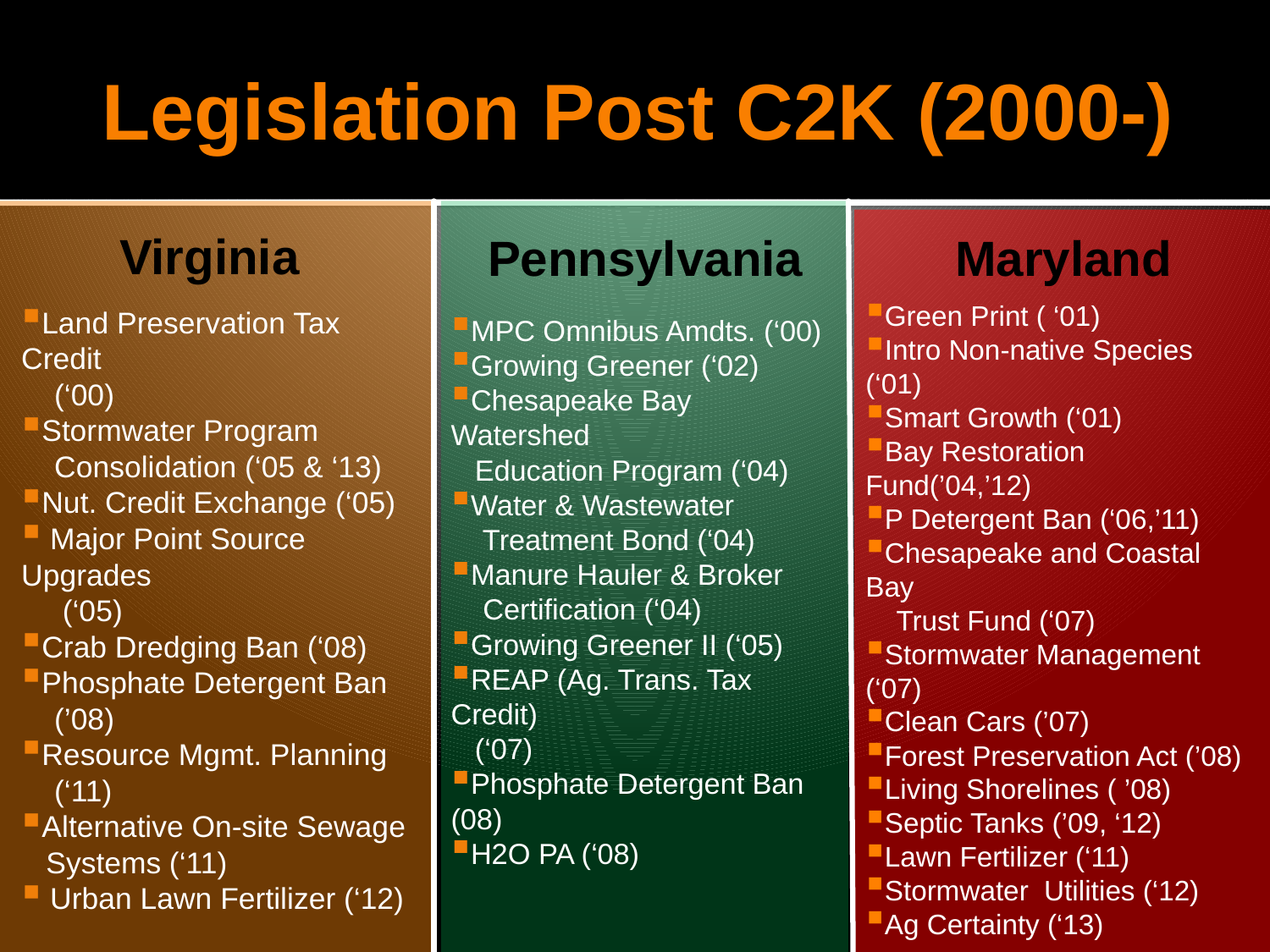

# Legislation Post C2K (2000-)

Virginia
Pennsylvania
Maryland

Green Print ( ‘01)
Intro Non-native Species (‘01)
Smart Growth (‘01)
Bay Restoration Fund(’04,’12)
P Detergent Ban (‘06,’11)
Chesapeake and Coastal  Bay
    Trust Fund (‘07)
Stormwater Management (‘07)
Clean Cars (’07)
Forest Preservation Act (’08)
Living Shorelines ( ’08)
Septic Tanks (’09, ‘12)
Lawn Fertilizer (‘11)
Stormwater  Utilities (‘12)
Ag Certainty (‘13)

Land Preservation Tax Credit
    (‘00)
Stormwater Program
    Consolidation (‘05 & ‘13)
Nut. Credit Exchange (‘05)
 Major Point Source Upgrades
     (‘05)
Crab Dredging Ban (‘08)
Phosphate Detergent Ban
    (’08)
Resource Mgmt. Planning
    (‘11)
Alternative On-site Sewage
   Systems (‘11)
 Urban Lawn Fertilizer (‘12)

MPC Omnibus Amdts. (‘00)
Growing Greener (‘02)
Chesapeake Bay Watershed
   Education Program (‘04)
Water & Wastewater
    Treatment Bond (‘04)
Manure Hauler & Broker
    Certification (‘04)
Growing Greener II (‘05)
REAP (Ag. Trans. Tax Credit)
   (‘07)
Phosphate Detergent Ban (08)
H2O PA (‘08)